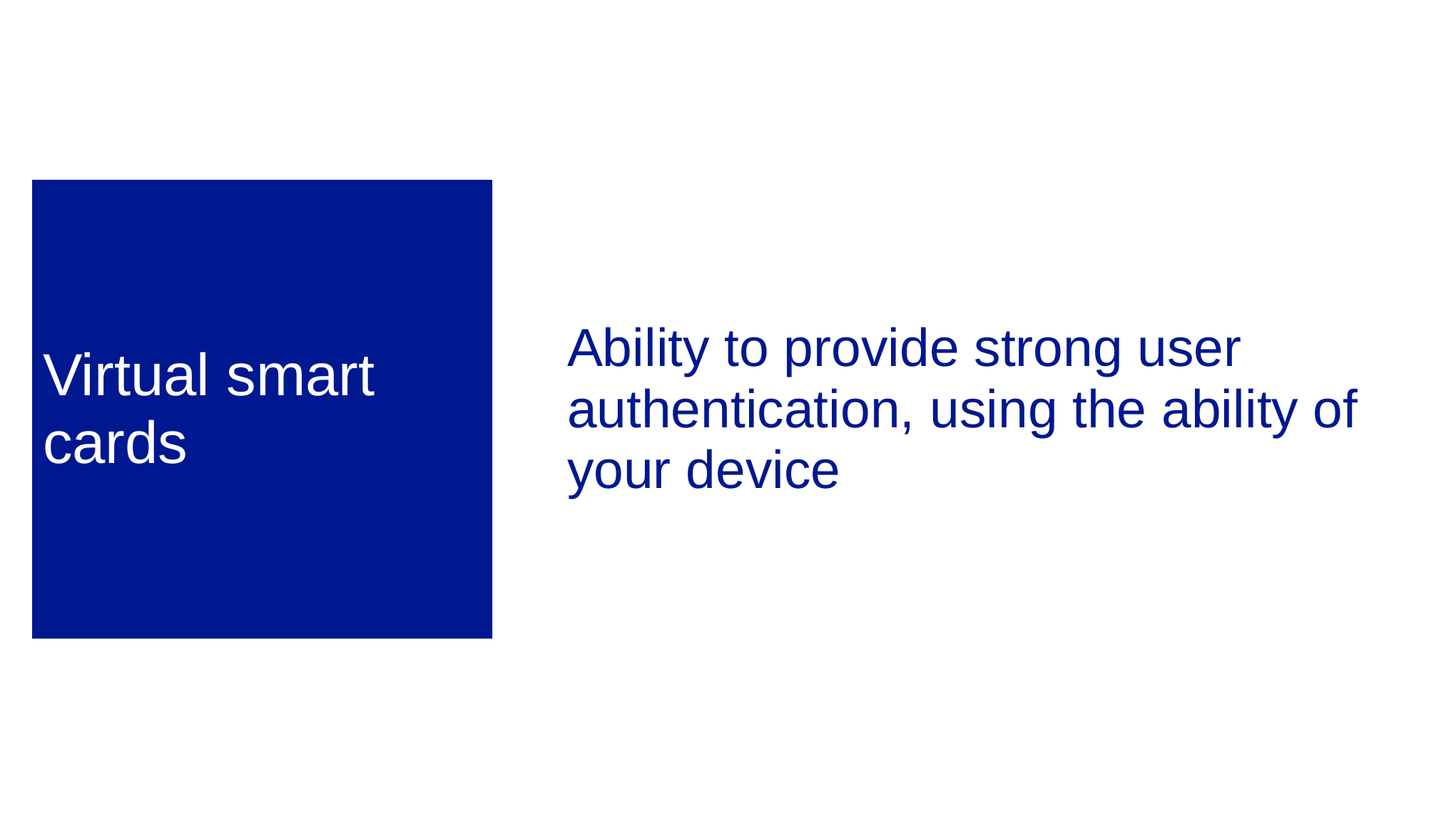

# Virtual smart cards
Ability to provide strong user authentication, using the ability of your device